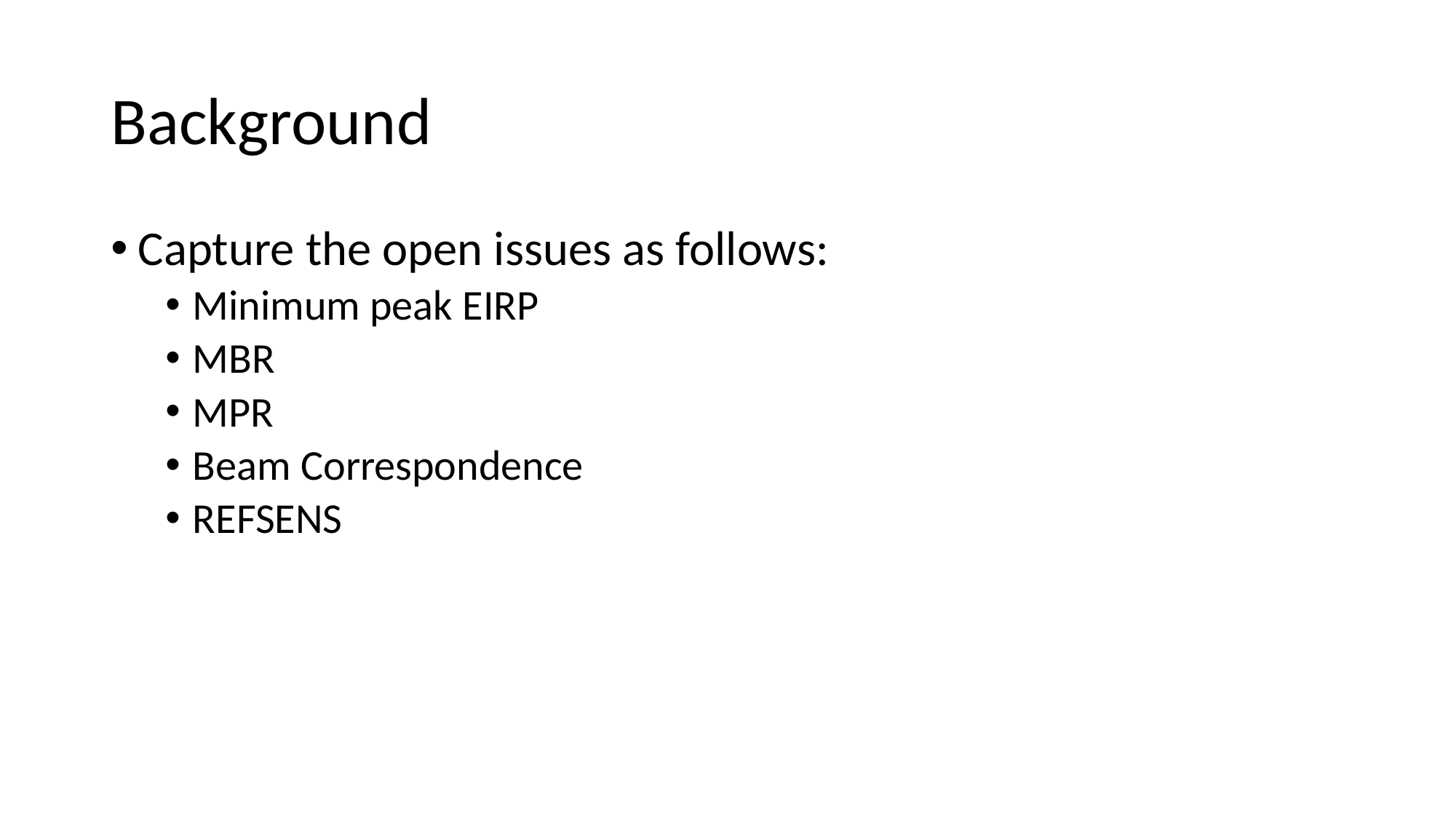

# Background
Capture the open issues as follows:
Minimum peak EIRP
MBR
MPR
Beam Correspondence
REFSENS